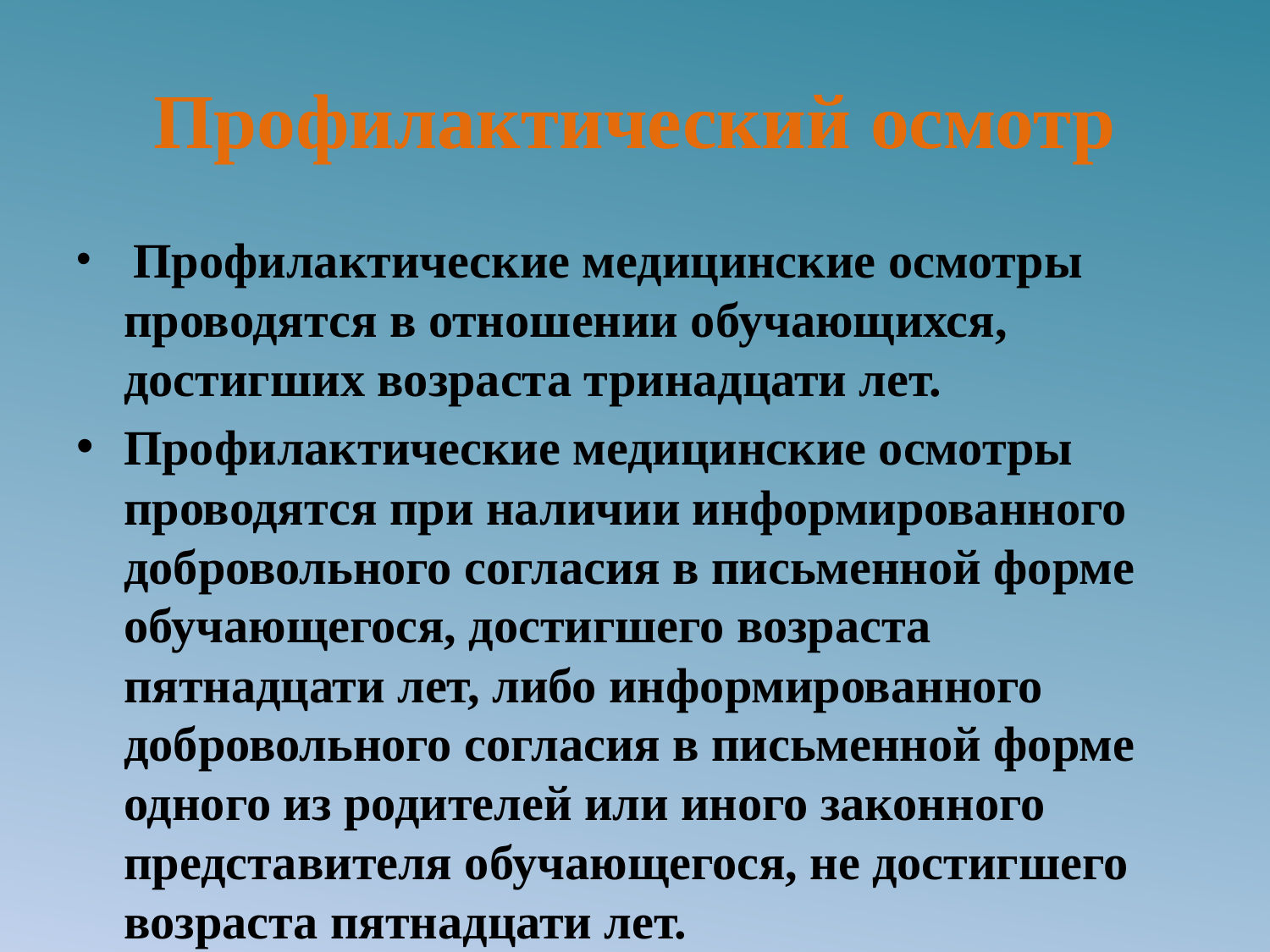

# Профилактический осмотр
 Профилактические медицинские осмотры проводятся в отношении обучающихся, достигших возраста тринадцати лет.
Профилактические медицинские осмотры проводятся при наличии информированного добровольного согласия в письменной форме обучающегося, достигшего возраста пятнадцати лет, либо информированного добровольного согласия в письменной форме одного из родителей или иного законного представителя обучающегося, не достигшего возраста пятнадцати лет.